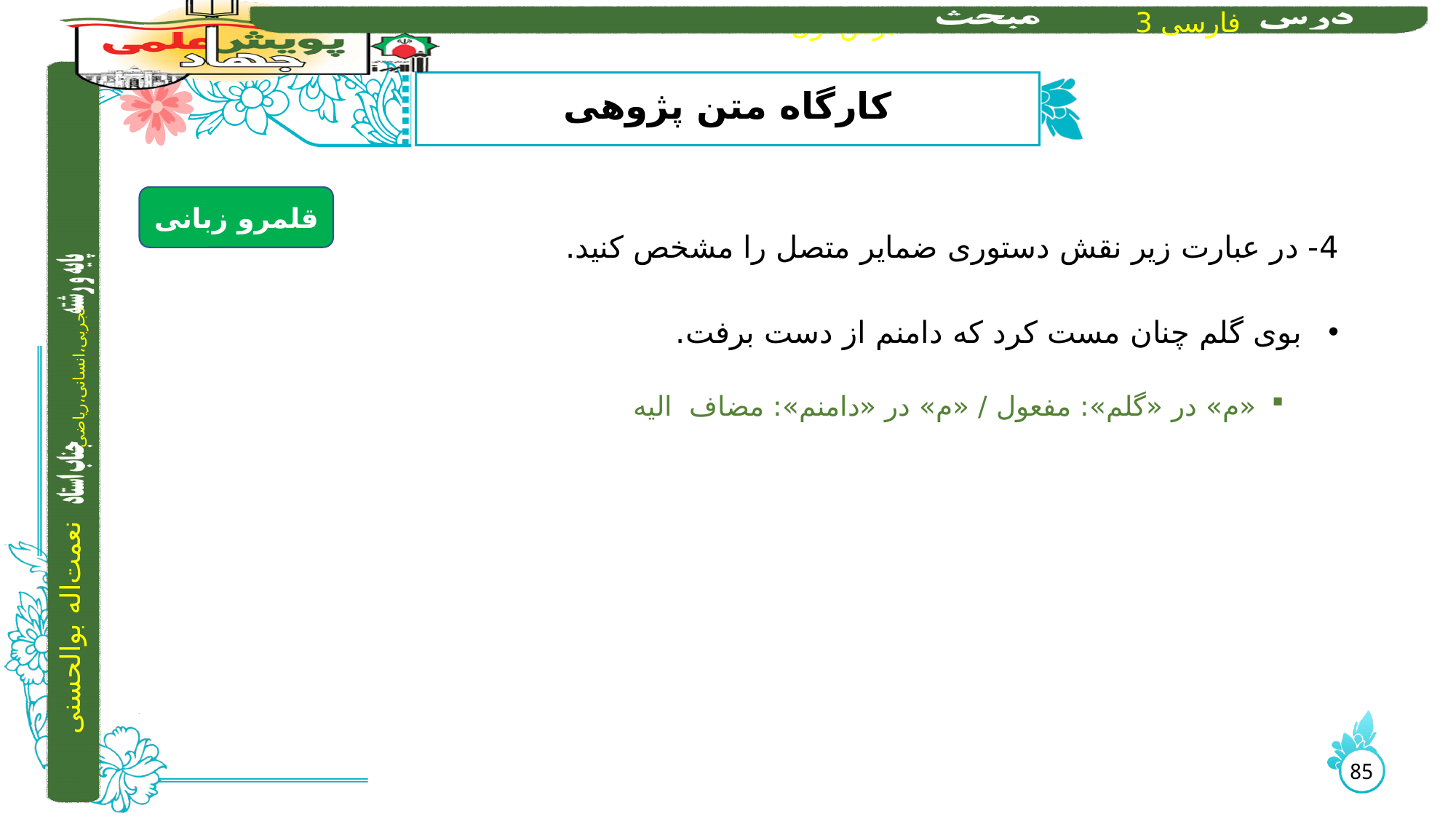

# کارگاه متن پژوهی
قلمرو زبانی
4- در عبارت زیر نقش دستوری ضمایر متصل را مشخص کنید.
 بوی گلم چنان مست کرد که دامنم از دست برفت.
«م» در «گلم»: مفعول / «م» در «دامنم»: مضاف  الیه